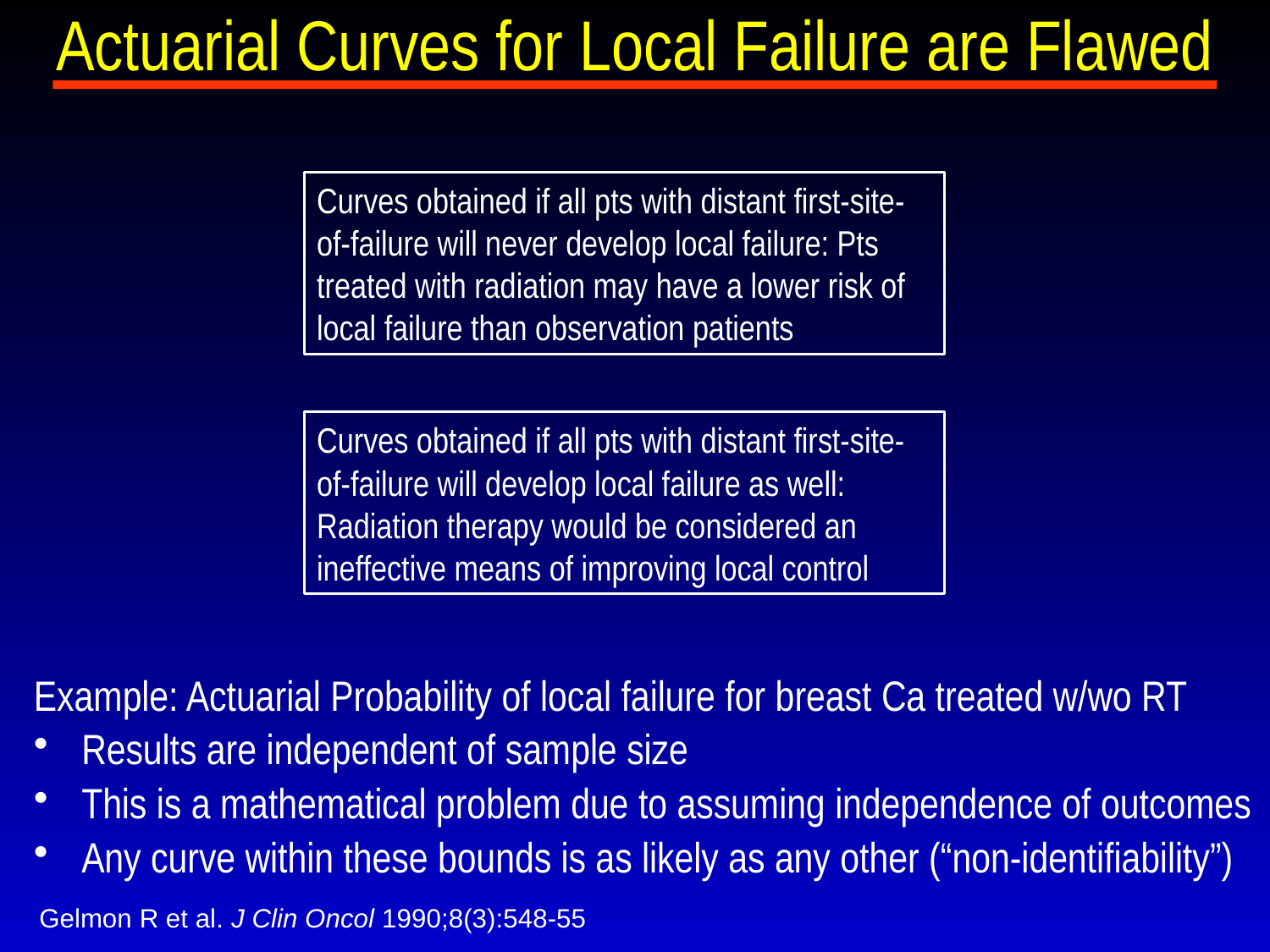

# Actuarial Curves for Local Failure are Flawed

Curves obtained if all pts with distant first-site-of-failure will never develop local failure: Pts treated with radiation may have a lower risk of local failure than observation patients
Curves obtained if all pts with distant first-site-of-failure will develop local failure as well: Radiation therapy would be considered an ineffective means of improving local control
Example: Actuarial Probability of local failure for breast Ca treated w/wo RT
Results are independent of sample size
This is a mathematical problem due to assuming independence of outcomes
Any curve within these bounds is as likely as any other (“non-identifiability”)

Gelmon R et al. J Clin Oncol 1990;8(3):548-55